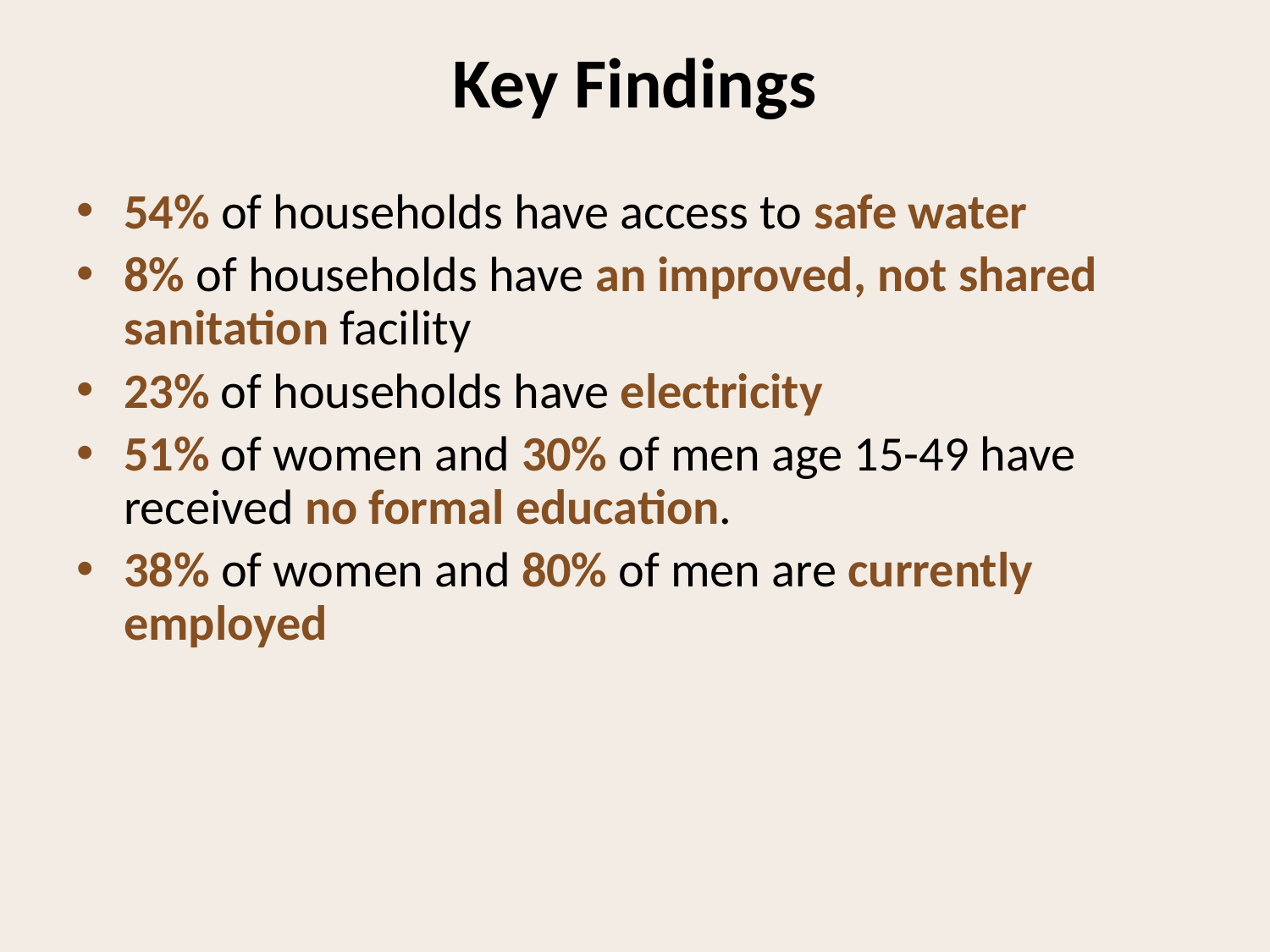

# Key Findings
54% of households have access to safe water
8% of households have an improved, not shared sanitation facility
23% of households have electricity
51% of women and 30% of men age 15-49 have received no formal education.
38% of women and 80% of men are currently employed